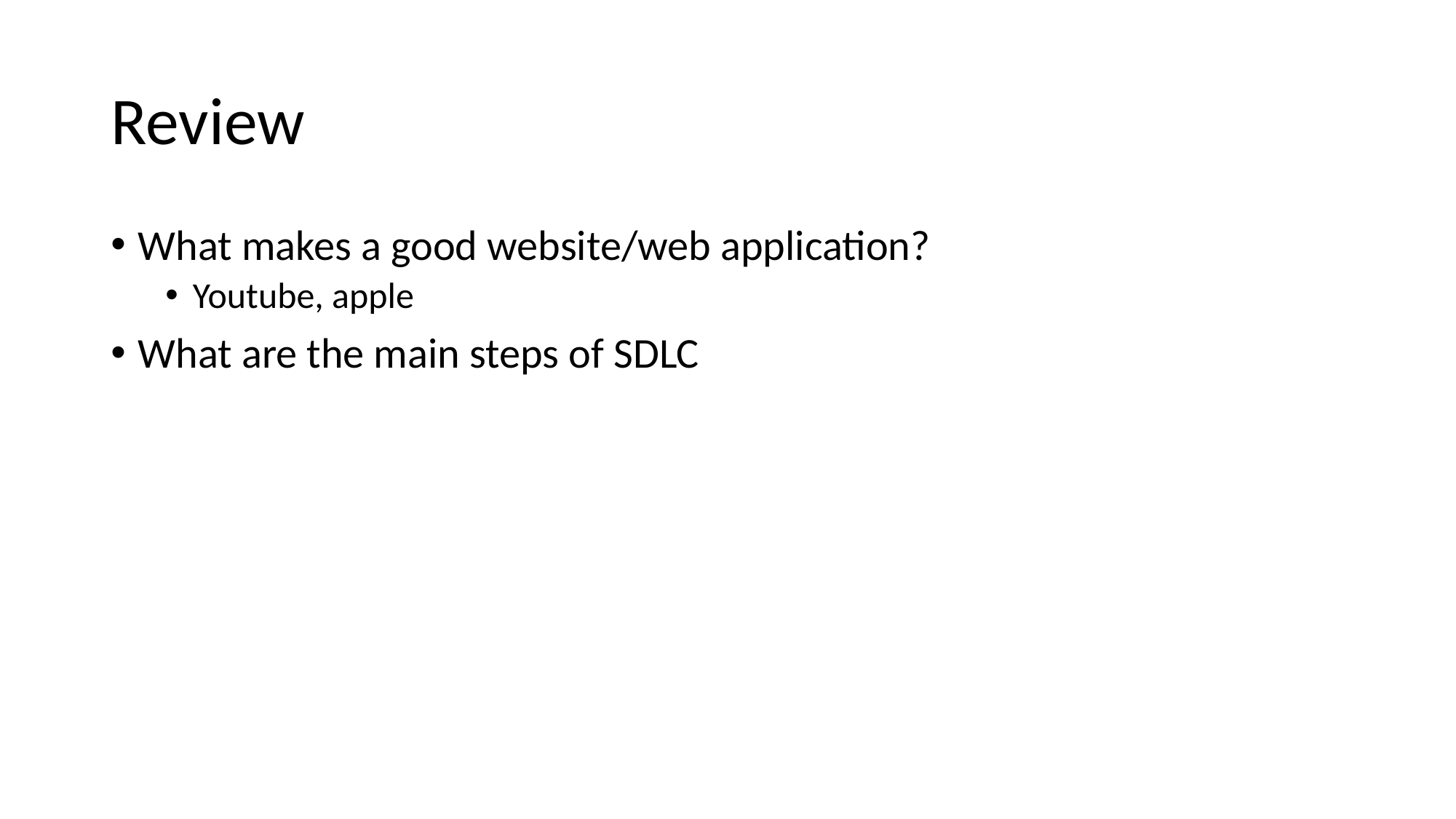

# Review
What makes a good website/web application?
Youtube, apple
What are the main steps of SDLC